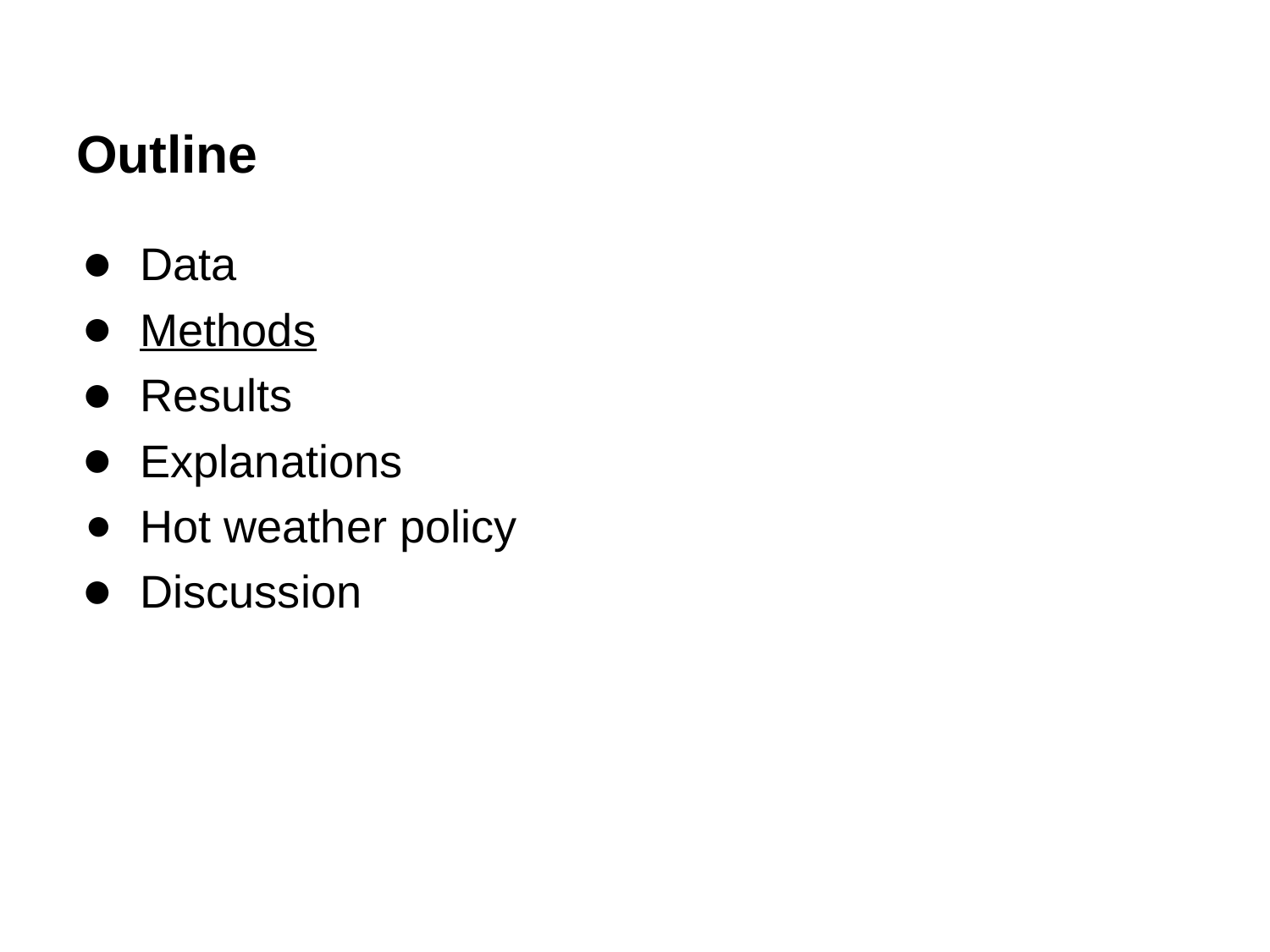

# Outline
Data
Methods
Results
Explanations
Hot weather policy
Discussion